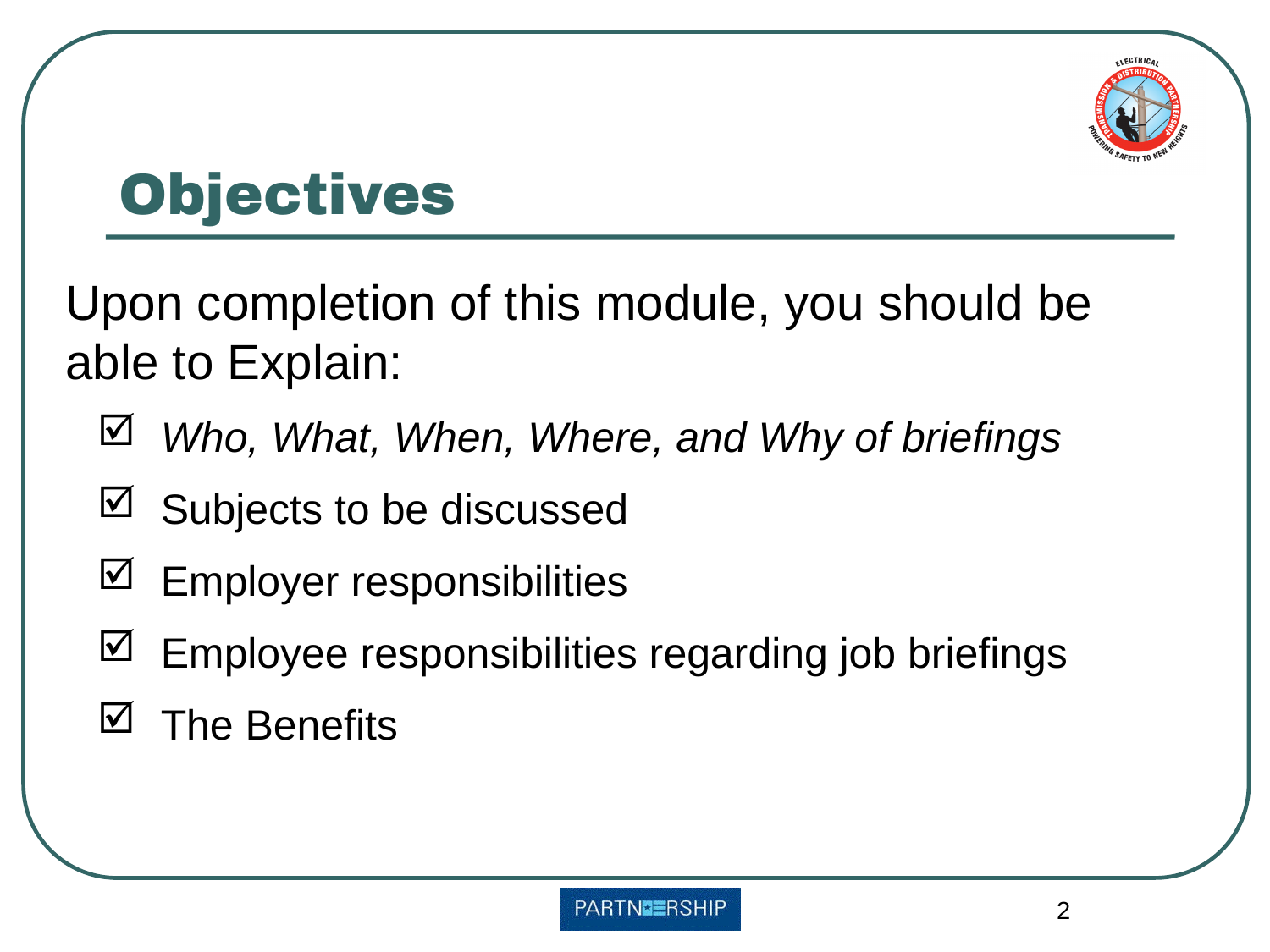

# Objectives
Upon completion of this module, you should be able to Explain:
Who, What, When, Where, and Why of briefings
Subjects to be discussed
Employer responsibilities
Employee responsibilities regarding job briefings
The Benefits

2